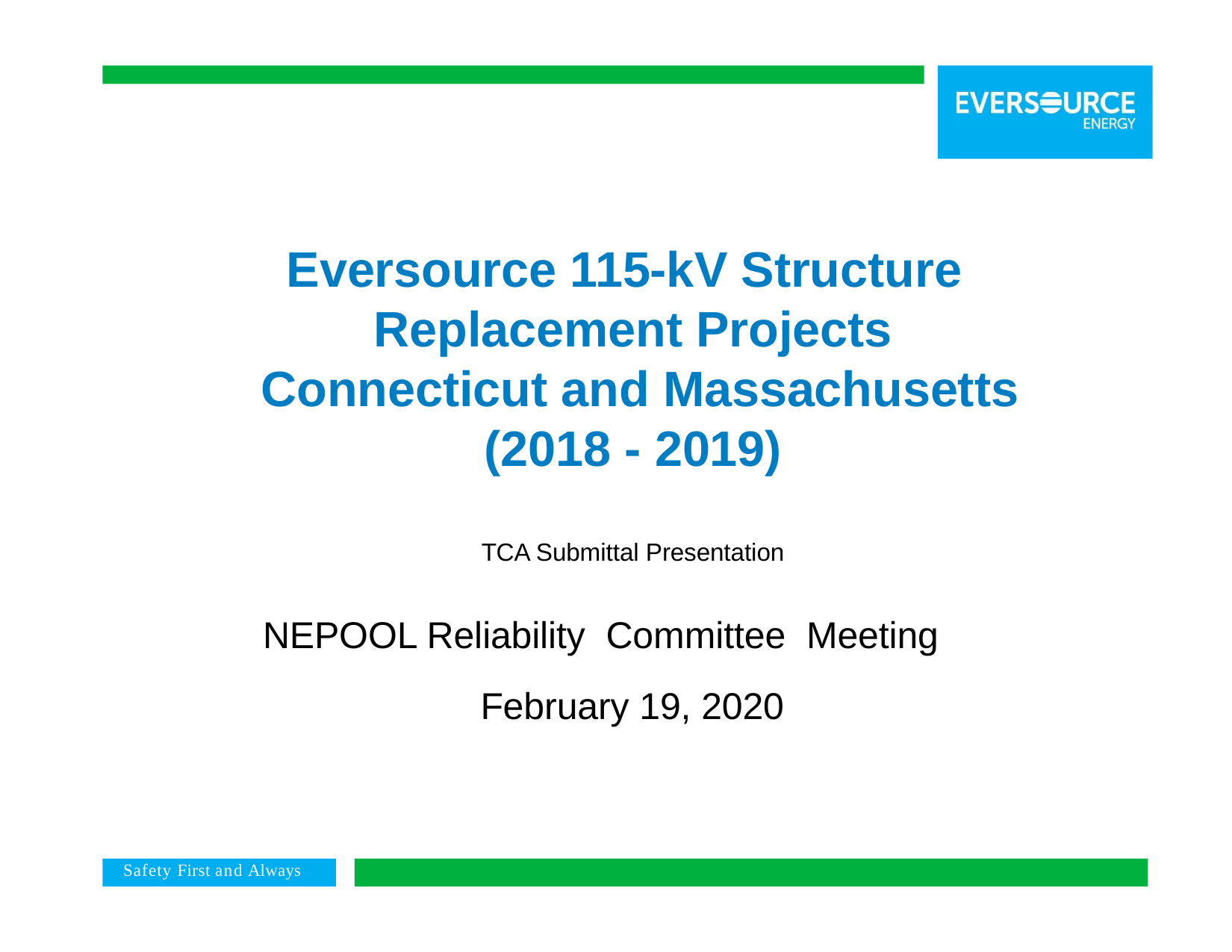

# Eversource 115-kV Structure Replacement Projects Connecticut and Massachusetts (2018 - 2019) TCA Submittal Presentation
NEPOOL Reliability  Committee  Meeting
                     February 19, 2020
Safety First and Always